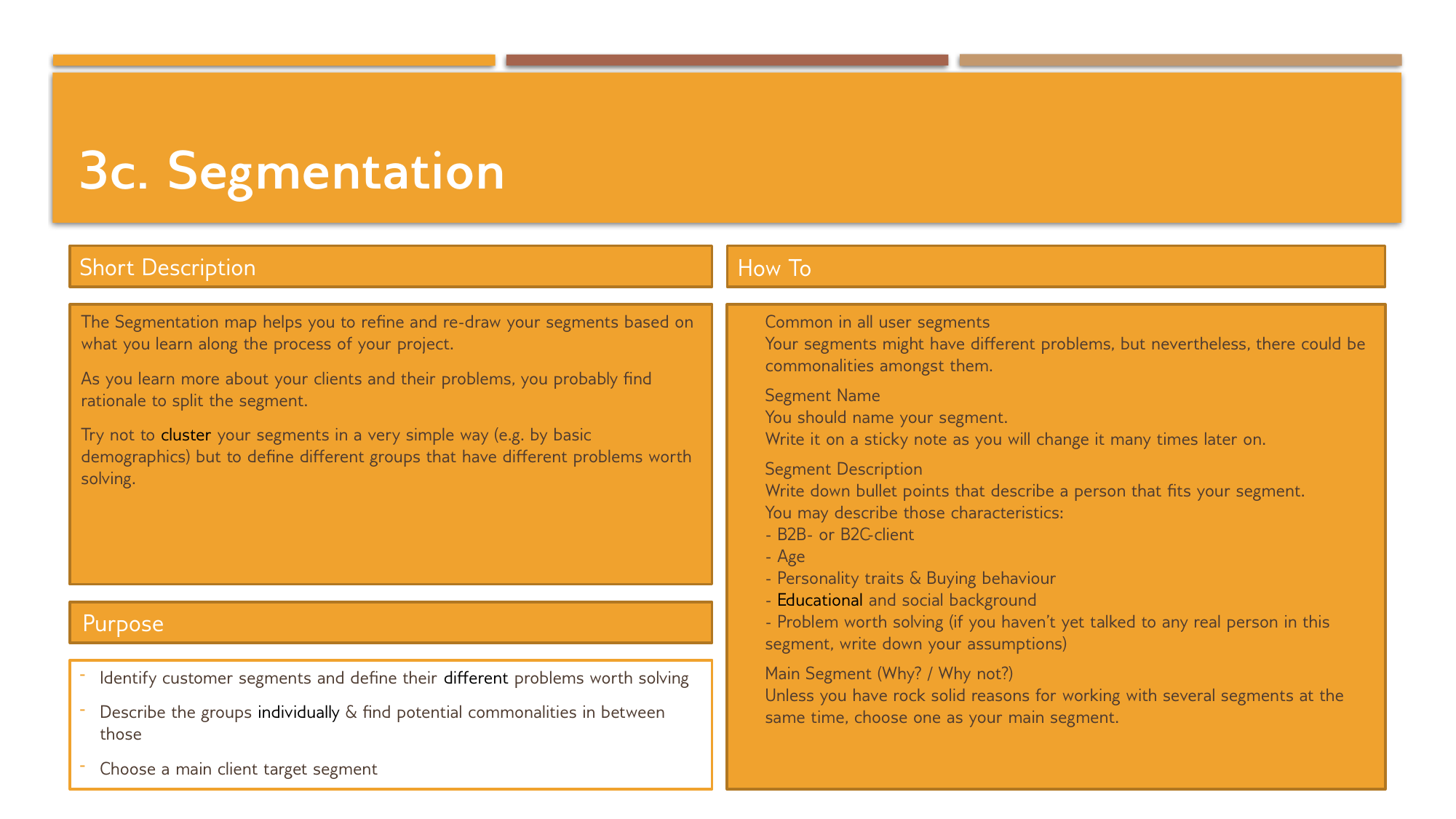

# 3c. Segmentation
Short Description
How To
Common in all user segments
Your segments might have different problems, but nevertheless, there could be commonalities amongst them.
Segment Name
You should name your segment.
Write it on a sticky note as you will change it many times later on.
Segment Description
Write down bullet points that describe a person that fits your segment.
You may describe those characteristics:
- B2B- or B2C-client
- Age
- Personality traits & Buying behaviour
- Educational and social background
- Problem worth solving (if you haven’t yet talked to any real person in this segment, write down your assumptions)
Main Segment (Why? / Why not?)
Unless you have rock solid reasons for working with several segments at the same time, choose one as your main segment.
The Segmentation map helps you to refine and re-draw your segments based on what you learn along the process of your project.
As you learn more about your clients and their problems, you probably find rationale to split the segment.
Try not to cluster your segments in a very simple way (e.g. by basic demographics) but to define different groups that have different problems worth solving.
Purpose
Identify customer segments and define their different problems worth solving
Describe the groups individually & find potential commonalities in between those
Choose a main client target segment